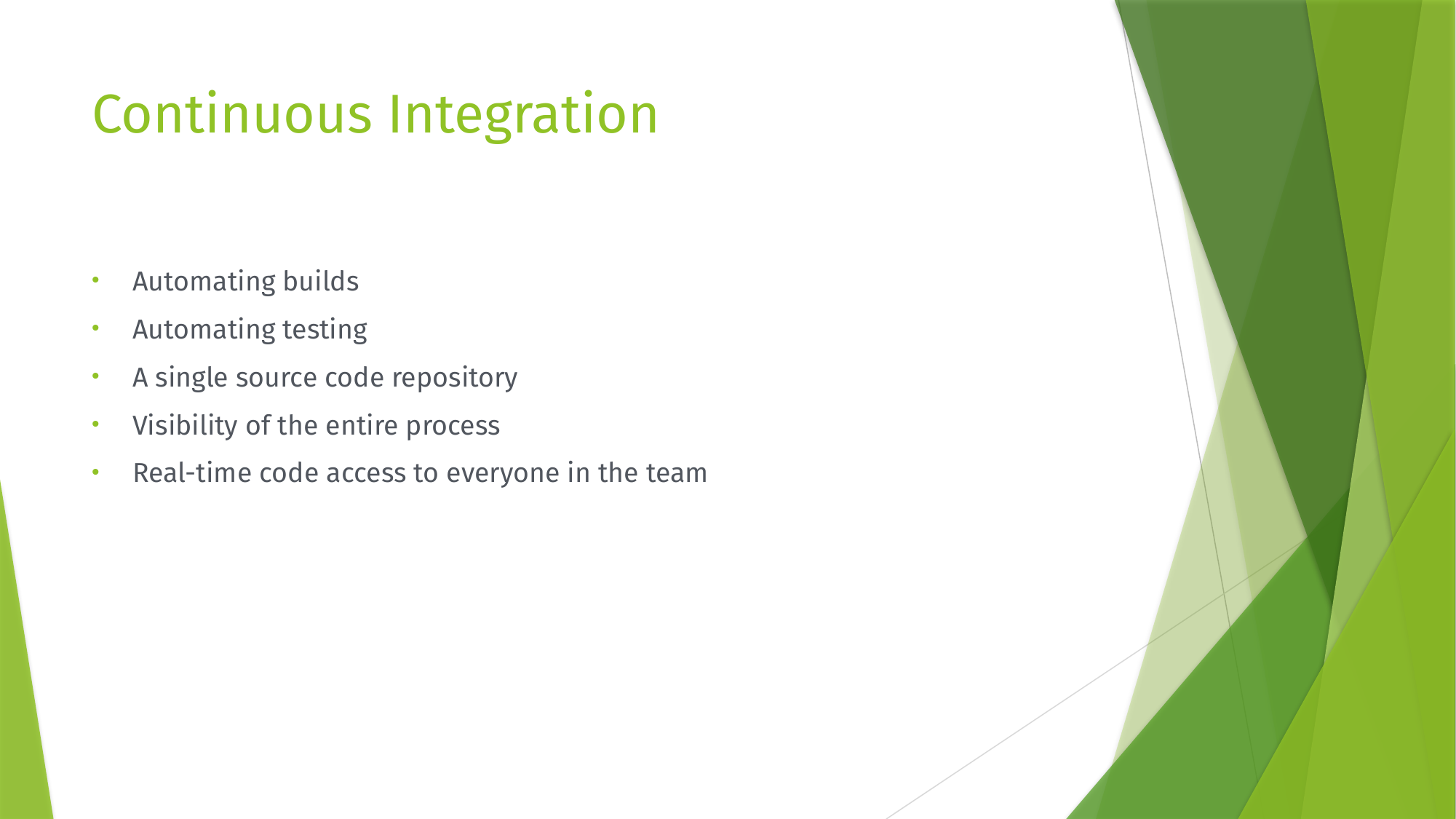

# Continuous Integration
Automating builds
Automating testing
A single source code repository
Visibility of the entire process
Real-time code access to everyone in the team